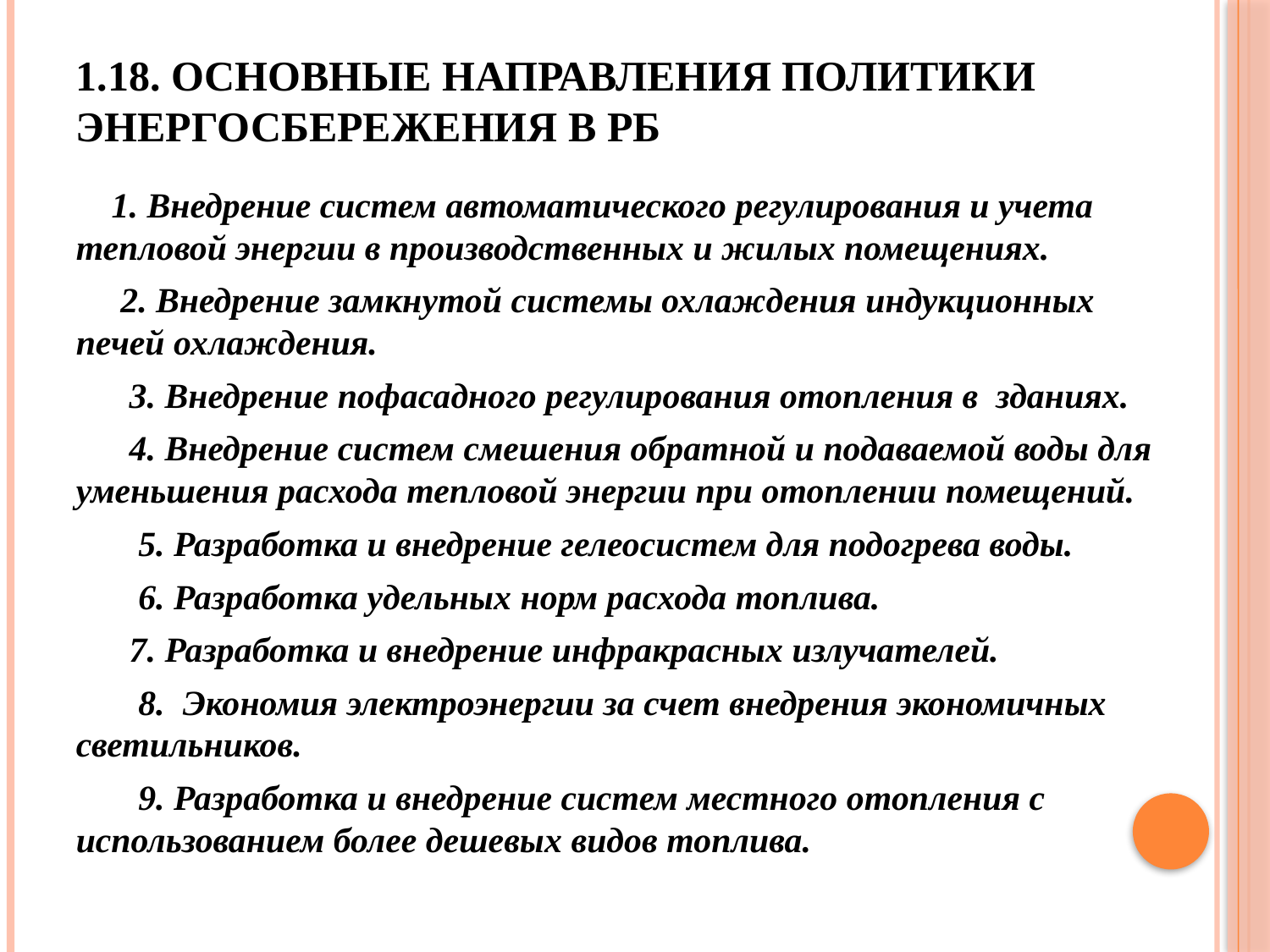

# 1.18. Основные направления политики энергосбережения в РБ
    1. Внедрение систем автоматического регулирования и учета тепловой энергии в производственных и жилых помещениях.
     2. Внедрение замкнутой системы охлаждения индукционных печей охлаждения.
      3. Внедрение пофасадного регулирования отопления в  зданиях.
      4. Внедрение систем смешения обратной и подаваемой воды для уменьшения расхода тепловой энергии при отоплении помещений.
       5. Разработка и внедрение гелеосистем для подогрева воды.
       6. Разработка удельных норм расхода топлива.
      7. Разработка и внедрение инфракрасных излучателей.
       8.  Экономия электроэнергии за счет внедрения экономичных светильников.
       9. Разработка и внедрение систем местного отопления с использованием более дешевых видов топлива.